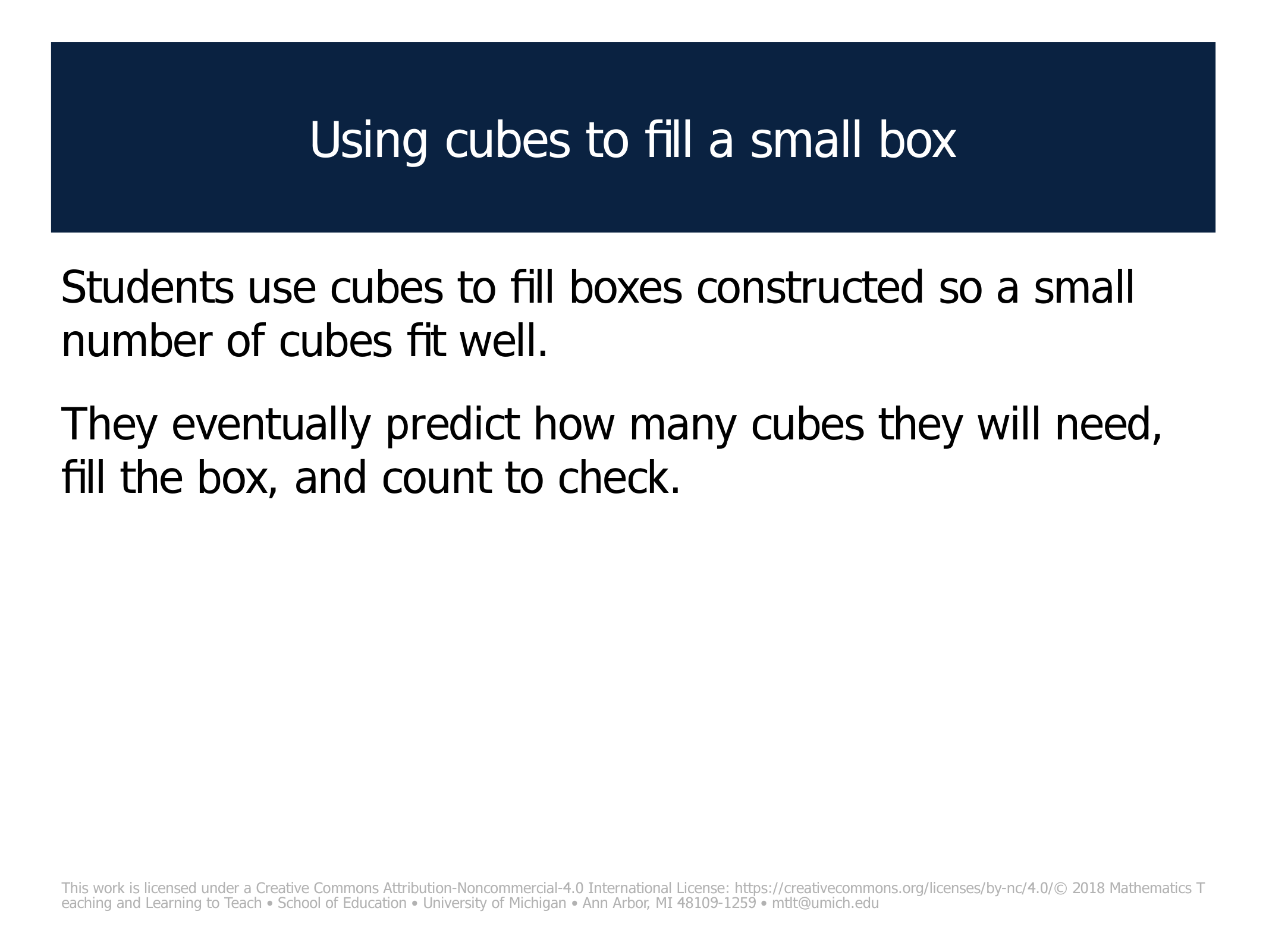

# Using cubes to fill a small box
Students use cubes to ﬁll boxes constructed so a small number of cubes ﬁt well.
They eventually predict how many cubes they will need, ﬁll the box, and count to check.
This work is licensed under a Creative Commons Attribution-Noncommercial-4.0 International License: https://creativecommons.org/licenses/by-nc/4.0/
© 2018 Mathematics Teaching and Learning to Teach • School of Education • University of Michigan • Ann Arbor, MI 48109-1259 • mtlt@umich.edu